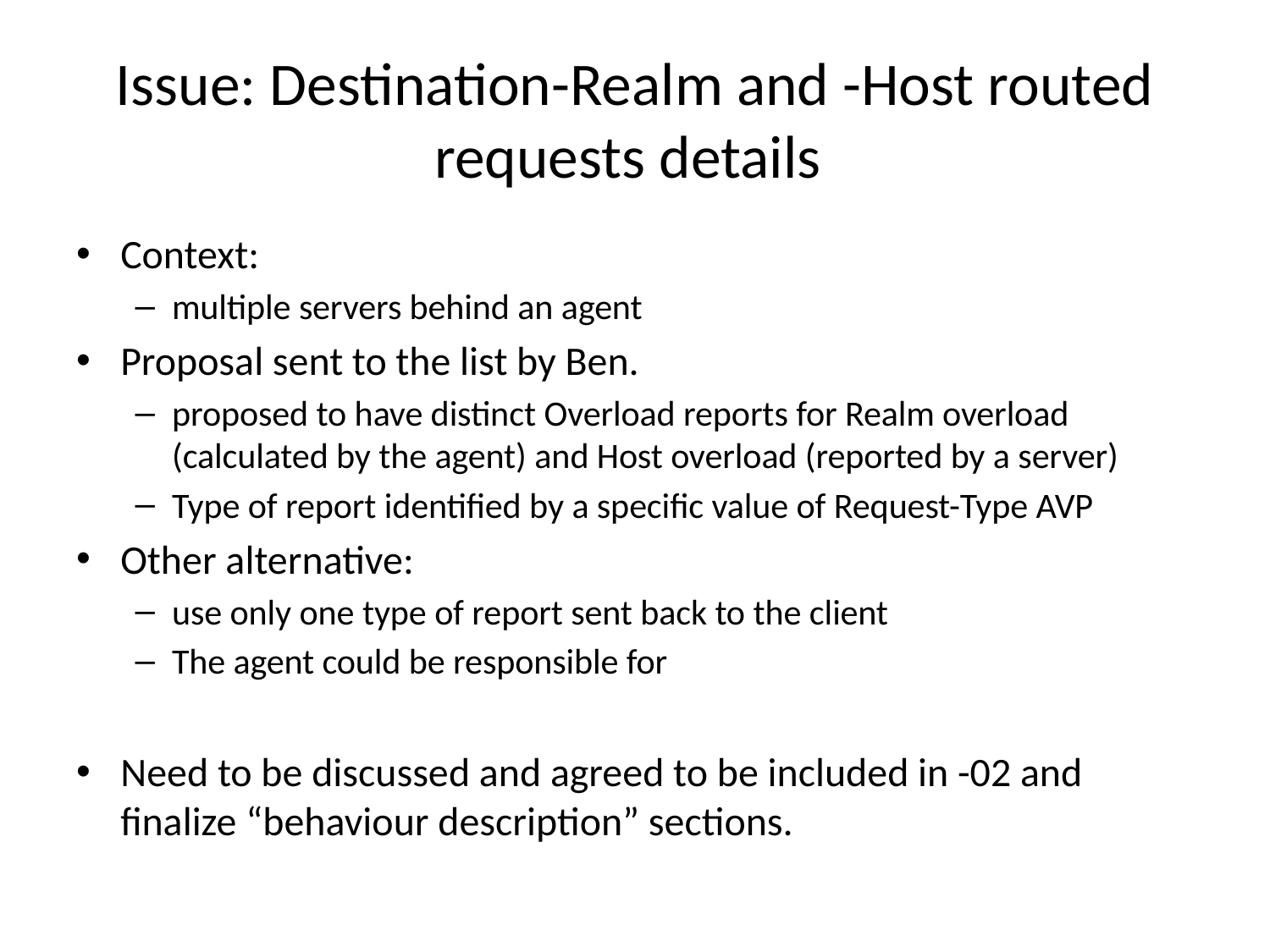

# Issue: Destination-Realm and -Host routed requests details
Context:
multiple servers behind an agent
Proposal sent to the list by Ben.
proposed to have distinct Overload reports for Realm overload (calculated by the agent) and Host overload (reported by a server)
Type of report identified by a specific value of Request-Type AVP
Other alternative:
use only one type of report sent back to the client
The agent could be responsible for

Need to be discussed and agreed to be included in -02 and finalize “behaviour description” sections.